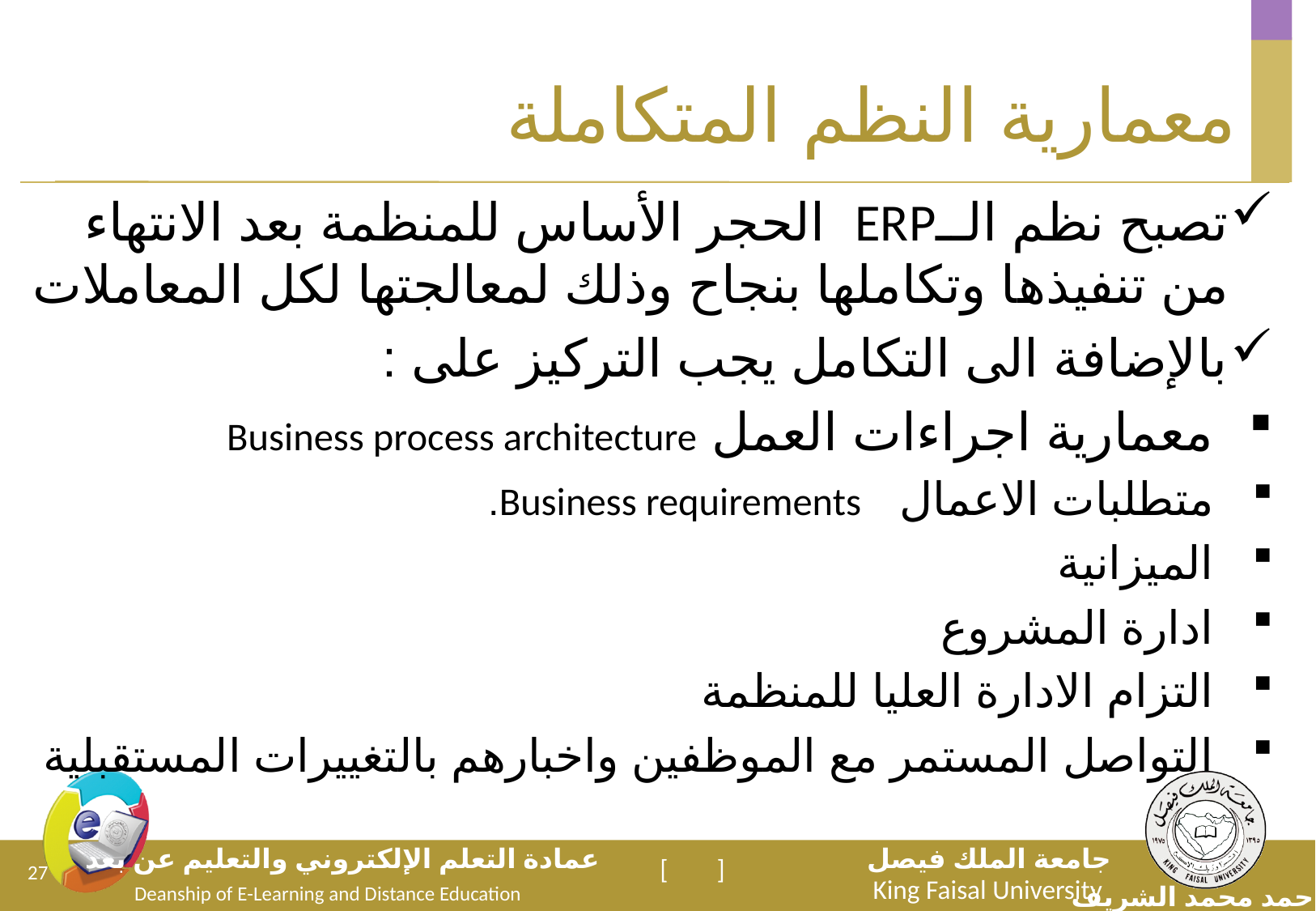

# معمارية النظم المتكاملة
تصبح نظم الــERP  الحجر الأساس للمنظمة بعد الانتهاء من تنفيذها وتكاملها بنجاح وذلك لمعالجتها لكل المعاملات
بالإضافة الى التكامل يجب التركيز على :
معمارية اجراءات العمل Business process architecture
متطلبات الاعمال   Business requirements.
الميزانية
ادارة المشروع
التزام الادارة العليا للمنظمة
التواصل المستمر مع الموظفين واخبارهم بالتغييرات المستقبلية

27